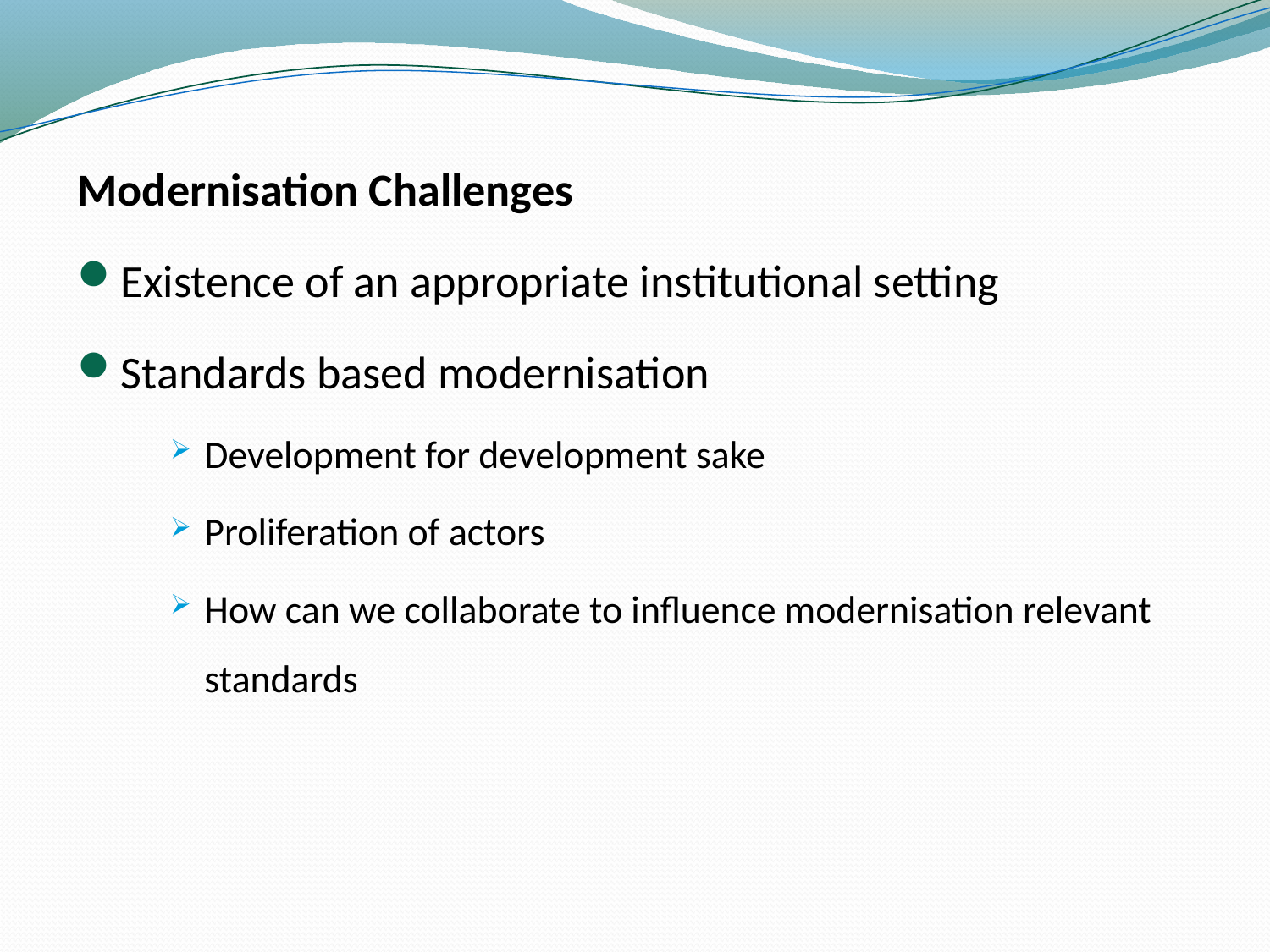

#
Modernisation Challenges
Existence of an appropriate institutional setting
Standards based modernisation
Development for development sake
Proliferation of actors
How can we collaborate to influence modernisation relevant standards